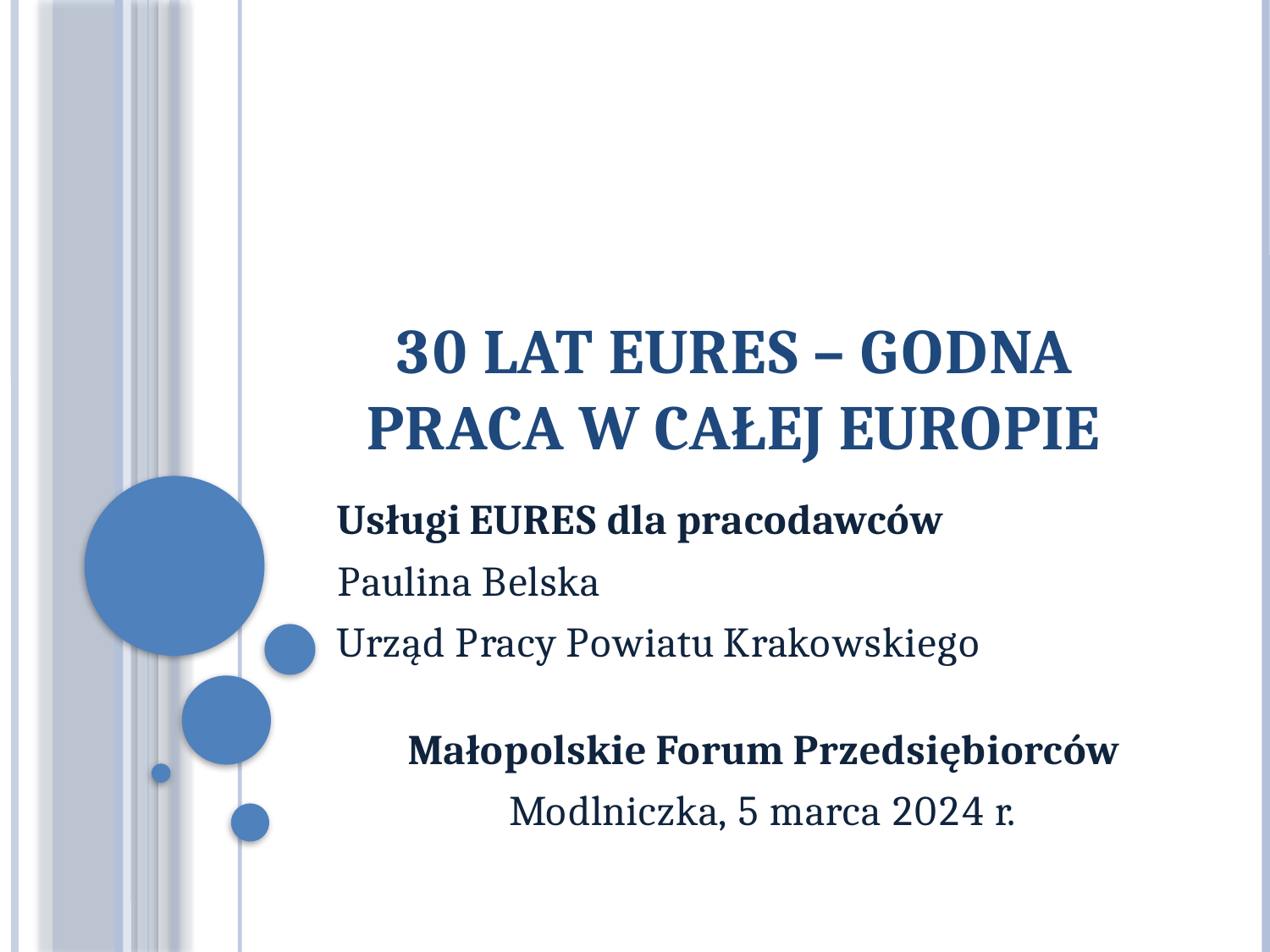

# 30 lat EURES – Godna praca w całej Europie
Usługi EURES dla pracodawców
Paulina Belska
Urząd Pracy Powiatu Krakowskiego
Małopolskie Forum Przedsiębiorców
Modlniczka, 5 marca 2024 r.